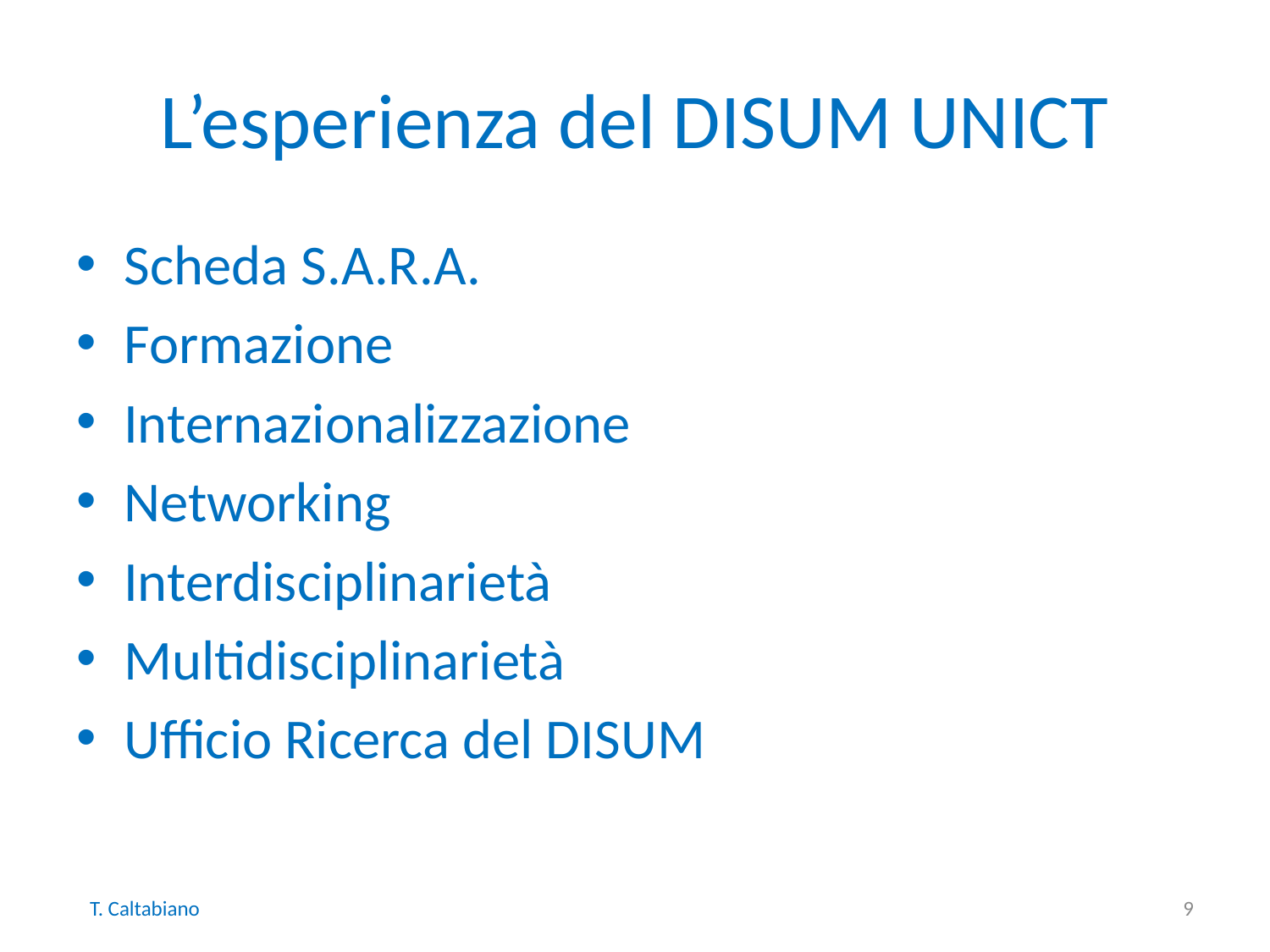

# L’esperienza del DISUM UNICT
Scheda S.A.R.A.
Formazione
Internazionalizzazione
Networking
Interdisciplinarietà
Multidisciplinarietà
Ufficio Ricerca del DISUM
T. Caltabiano
9